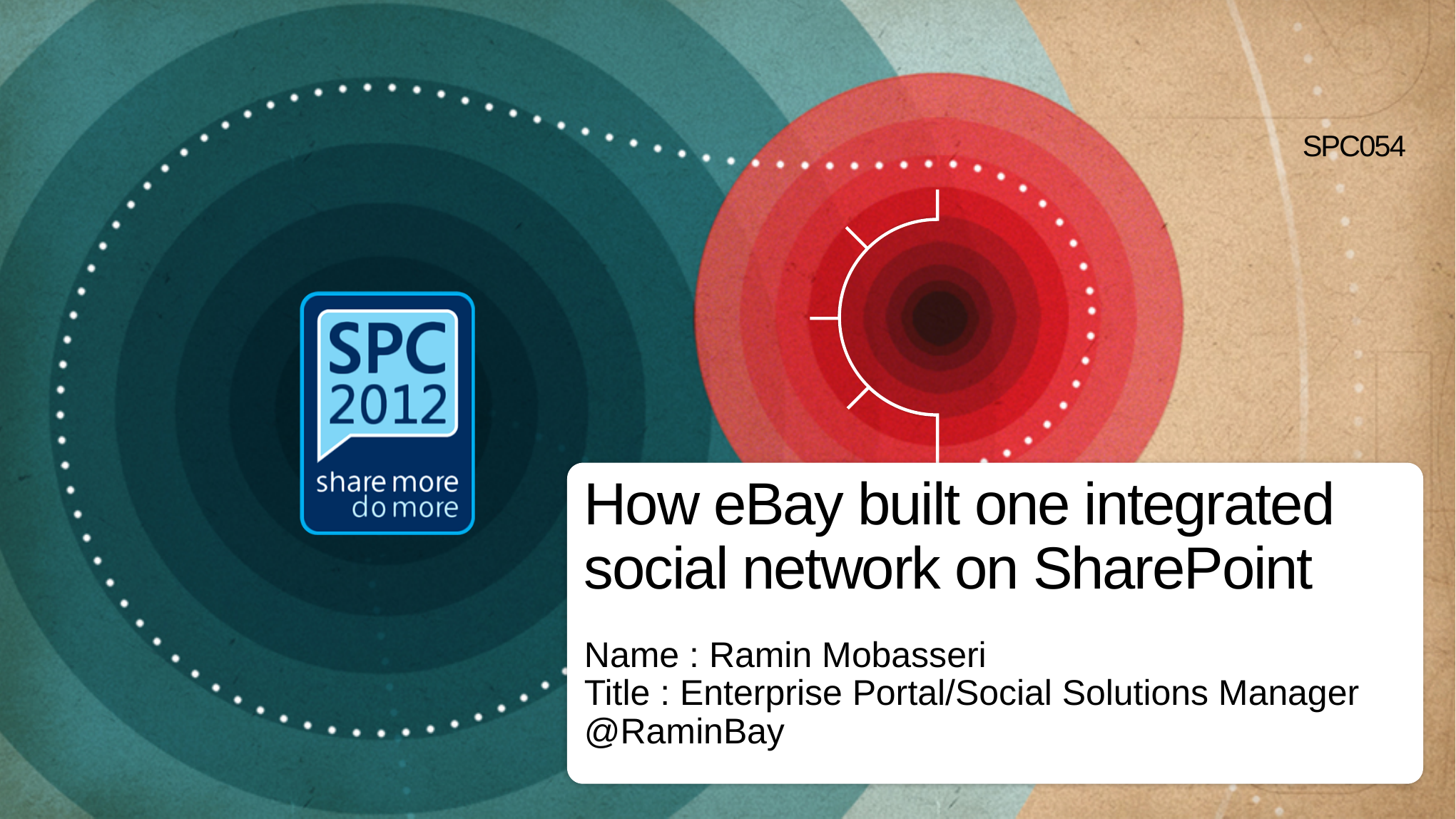

SPC054
# How eBay built one integrated social network on SharePoint
Name : Ramin Mobasseri
Title : Enterprise Portal/Social Solutions Manager
@RaminBay